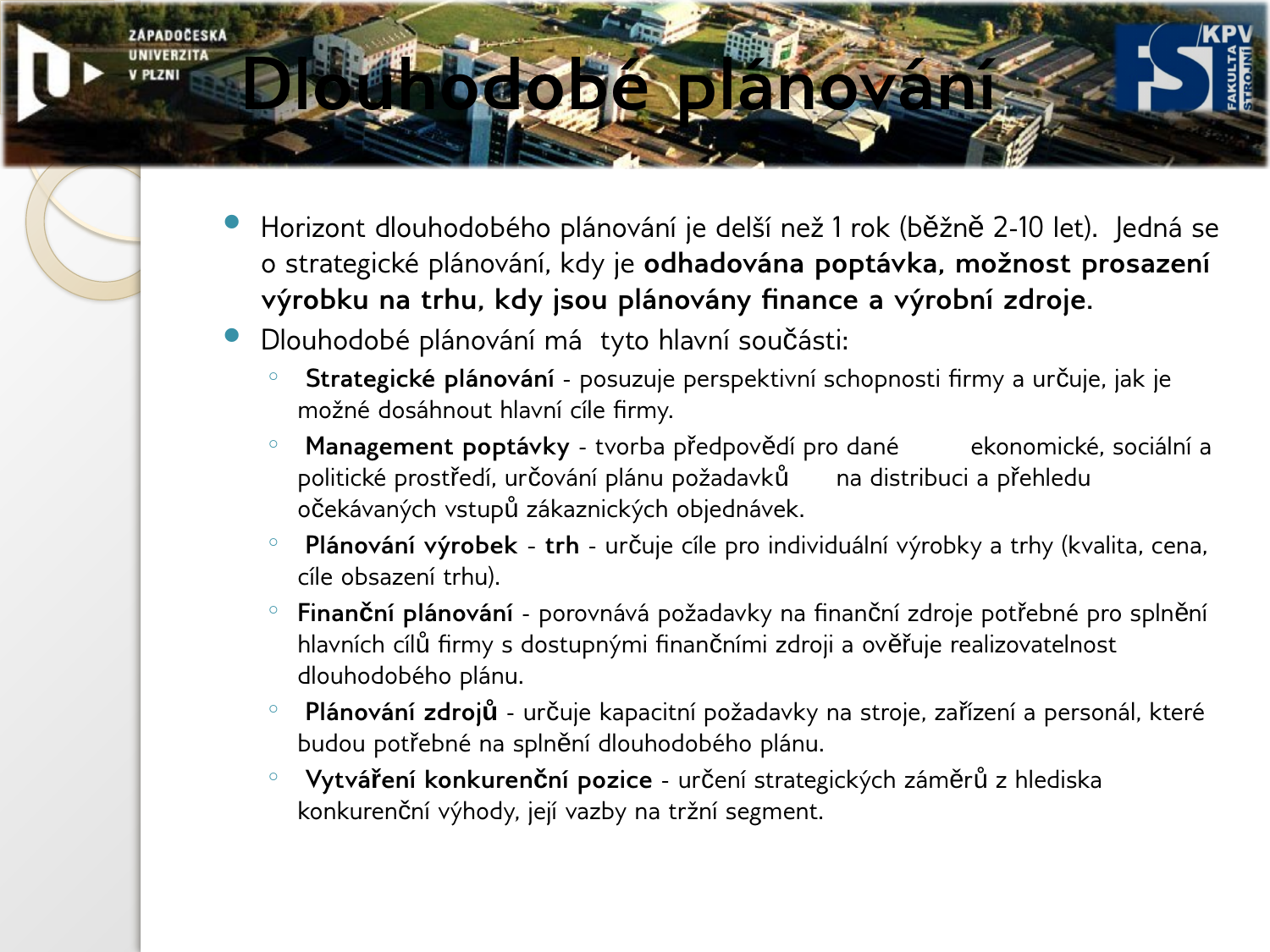

# Dlouhodobé plánování
Horizont dlouhodobého plánování je delší než 1 rok (běžně 2-10 let).  Jedná se o strategické plánování, kdy je odhadována poptávka, možnost prosazení výrobku na trhu, kdy jsou plánovány finance a výrobní zdroje.
Dlouhodobé plánování má  tyto hlavní součásti:
 Strategické plánování - posuzuje perspektivní schopnosti firmy a určuje, jak je možné dosáhnout hlavní cíle firmy.
 Management poptávky - tvorba předpovědí pro dané 	ekonomické, sociální a politické prostředí, určování plánu požadavků 	na distribuci a přehledu očekávaných vstupů zákaznických objednávek.
 Plánování výrobek - trh - určuje cíle pro individuální výrobky a trhy (kvalita, cena, cíle obsazení trhu).
Finanční plánování - porovnává požadavky na finanční zdroje potřebné pro splnění hlavních cílů firmy s dostupnými finančními zdroji a ověřuje realizovatelnost dlouhodobého plánu.
 Plánování zdrojů - určuje kapacitní požadavky na stroje, zařízení a personál, které budou potřebné na splnění dlouhodobého plánu.
 Vytváření konkurenční pozice - určení strategických záměrů z hlediska konkurenční výhody, její vazby na tržní segment.